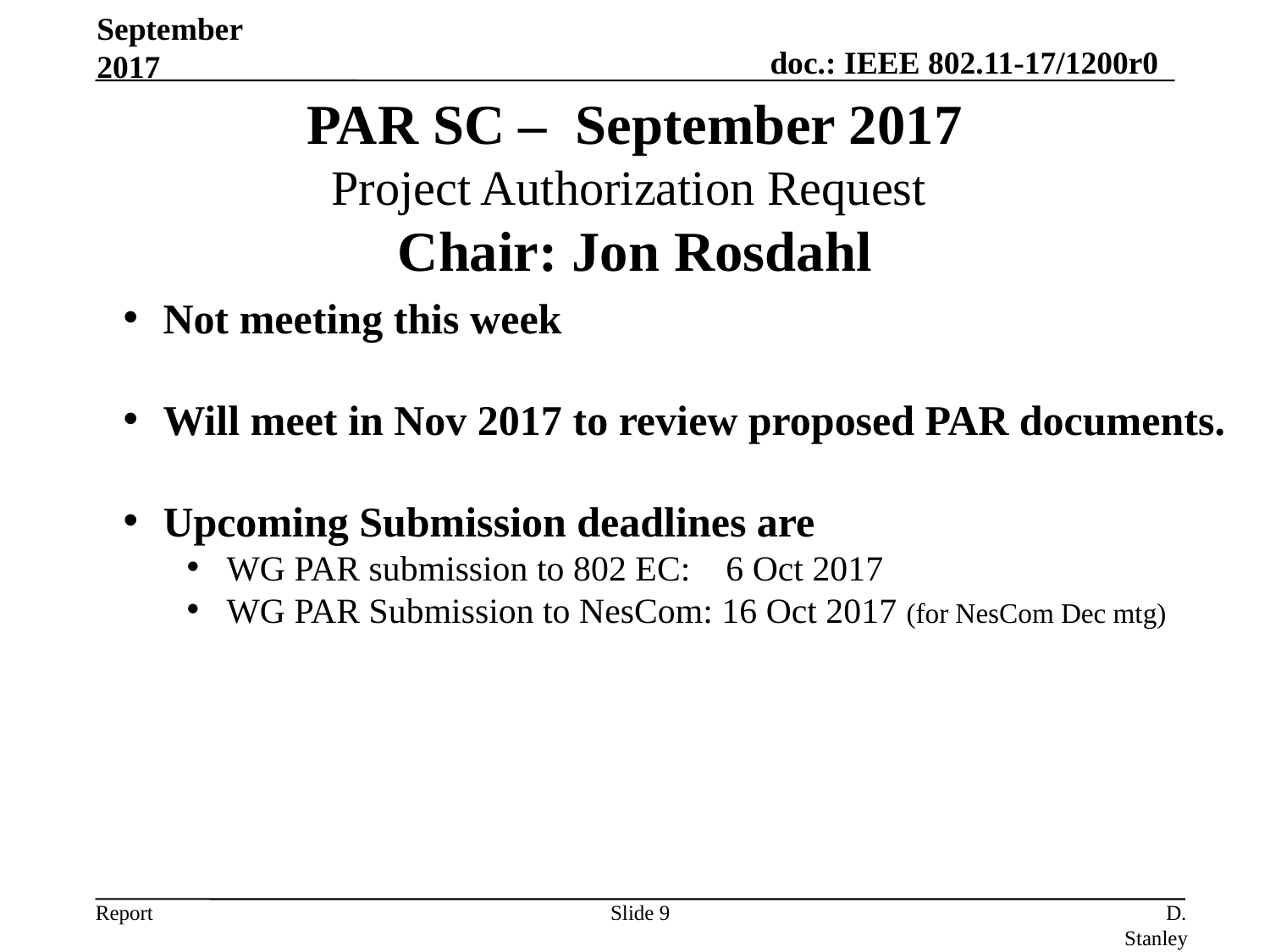

September 2017

PAR SC –  September 2017
Project Authorization Request
Chair: Jon Rosdahl
Not meeting this week

Will meet in Nov 2017 to review proposed PAR documents.

Upcoming Submission deadlines are
WG PAR submission to 802 EC:    6 Oct 2017
WG PAR Submission to NesCom: 16 Oct 2017 (for NesCom Dec mtg)

Slide 9
D. Stanley, HP Enterprise